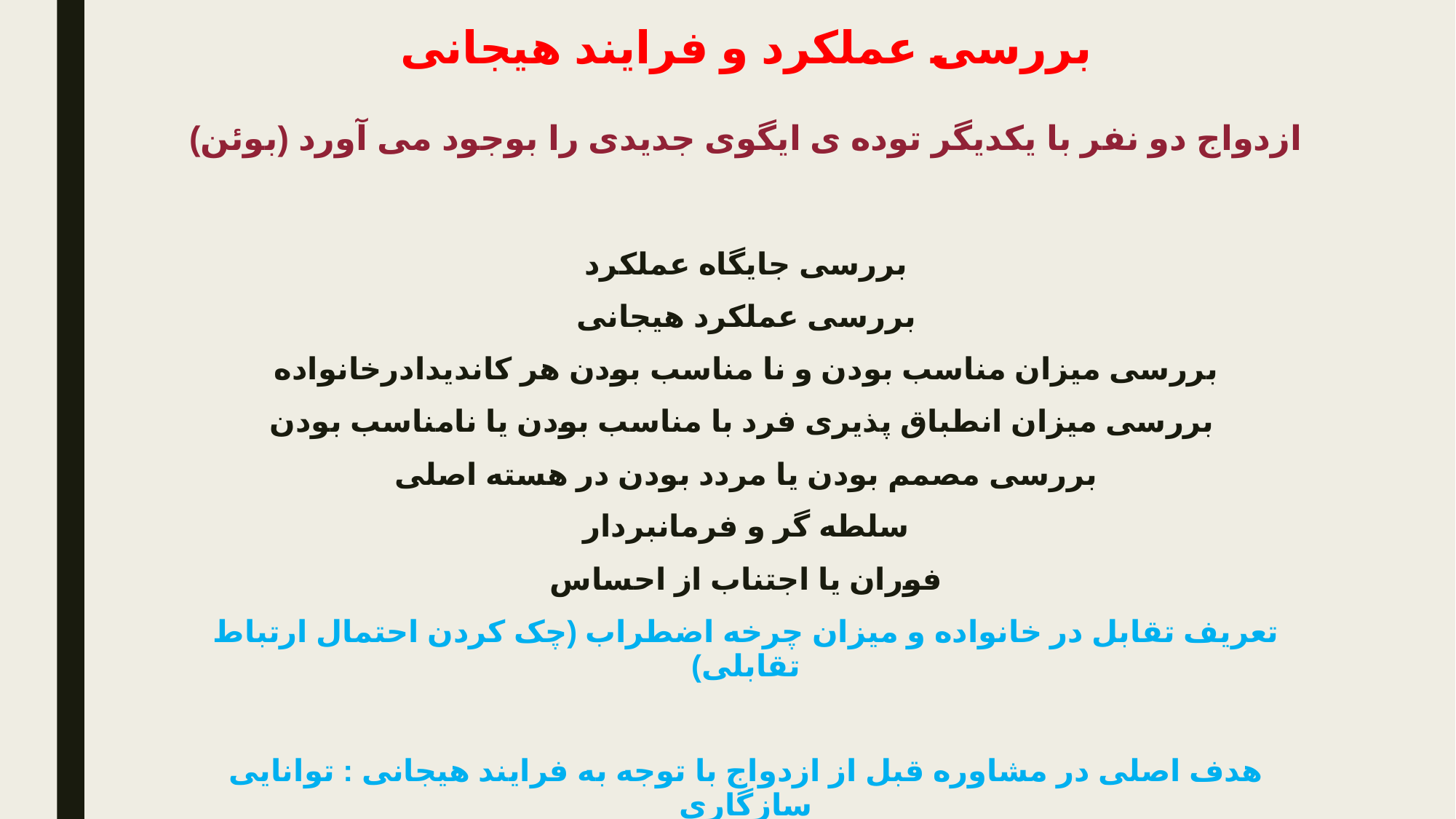

# بررسی عملکرد و فرایند هیجانی ازدواج دو نفر با یکدیگر توده ی ایگوی جدیدی را بوجود می آورد (بوئن)

بررسی جایگاه عملکرد
بررسی عملکرد هیجانی
بررسی میزان مناسب بودن و نا مناسب بودن هر کاندیدادرخانواده
بررسی میزان انطباق پذیری فرد با مناسب بودن یا نامناسب بودن
بررسی مصمم بودن یا مردد بودن در هسته اصلی
سلطه گر و فرمانبردار
فوران یا اجتناب از احساس
تعریف تقابل در خانواده و میزان چرخه اضطراب (چک کردن احتمال ارتباط تقابلی)

هدف اصلی در مشاوره قبل از ازدواج با توجه به فرایند هیجانی : توانایی سازگاری